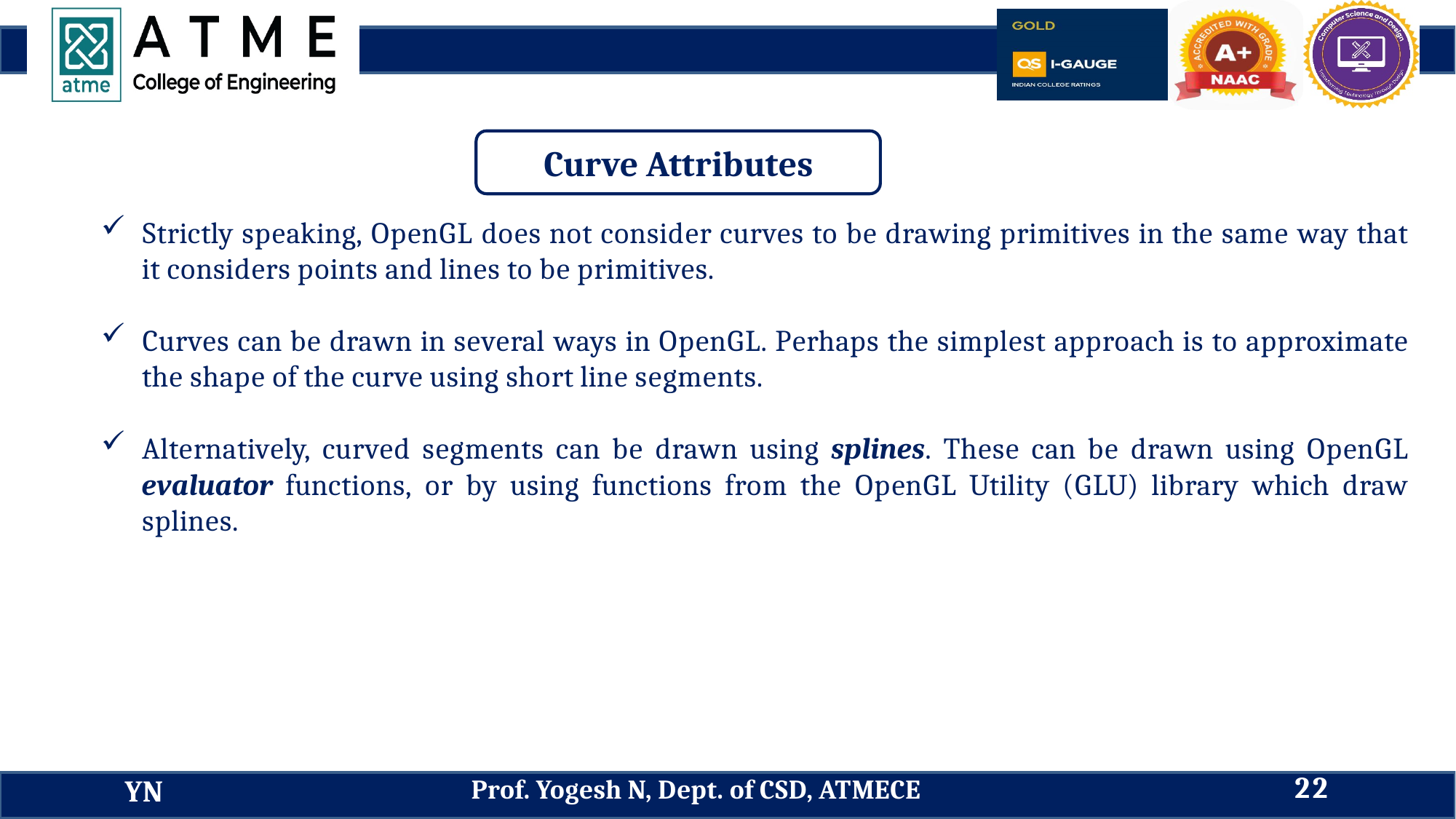

Curve Attributes
Strictly speaking, OpenGL does not consider curves to be drawing primitives in the same way that it considers points and lines to be primitives.

Curves can be drawn in several ways in OpenGL. Perhaps the simplest approach is to approximate the shape of the curve using short line segments.

Alternatively, curved segments can be drawn using splines. These can be drawn using OpenGL evaluator functions, or by using functions from the OpenGL Utility (GLU) library which draw splines.
22
Prof. Yogesh N, Dept. of CSD, ATMECE
YN